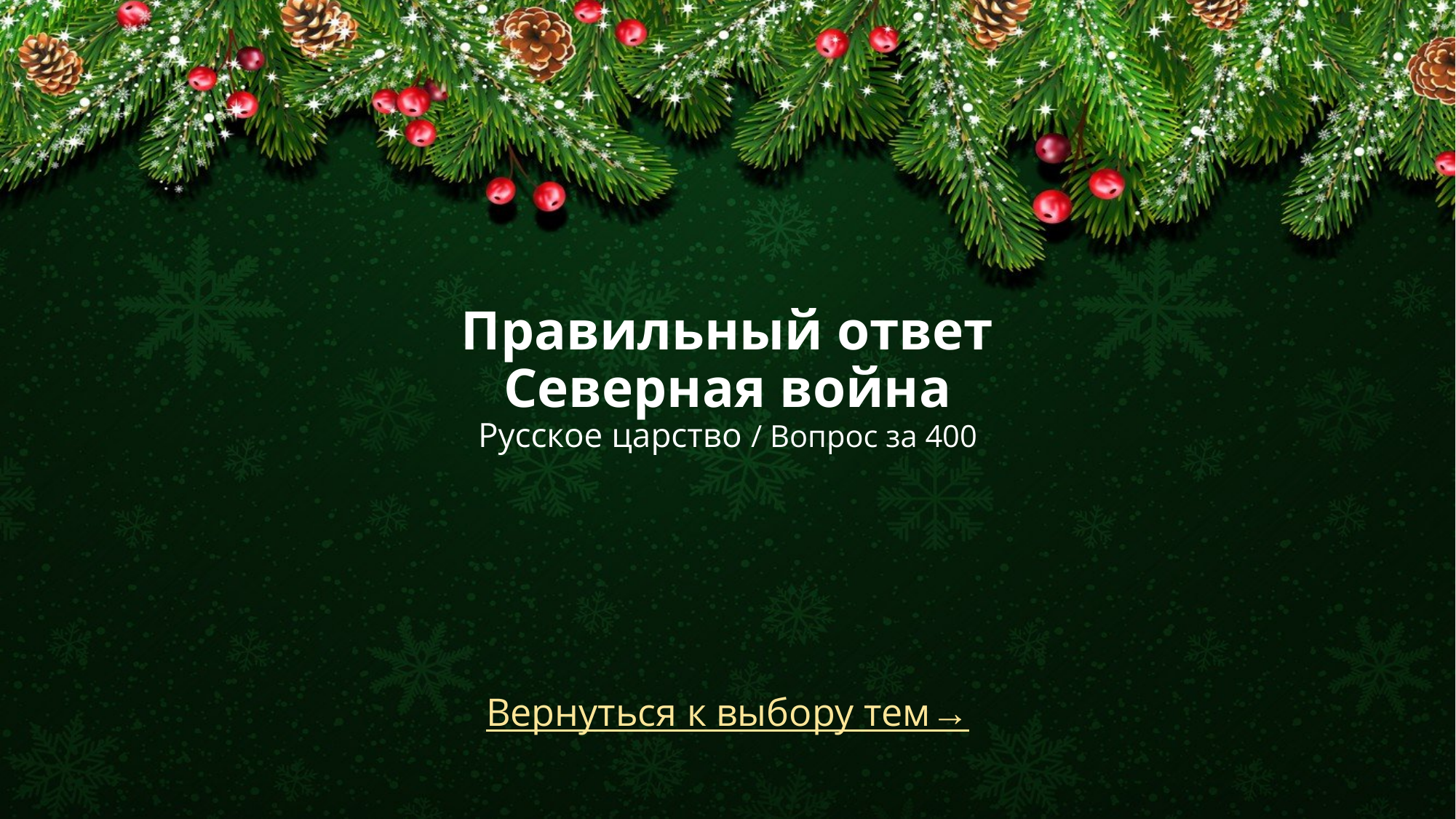

# Правильный ответ Северная война Русское царство / Вопрос за 400
Вернуться к выбору тем→